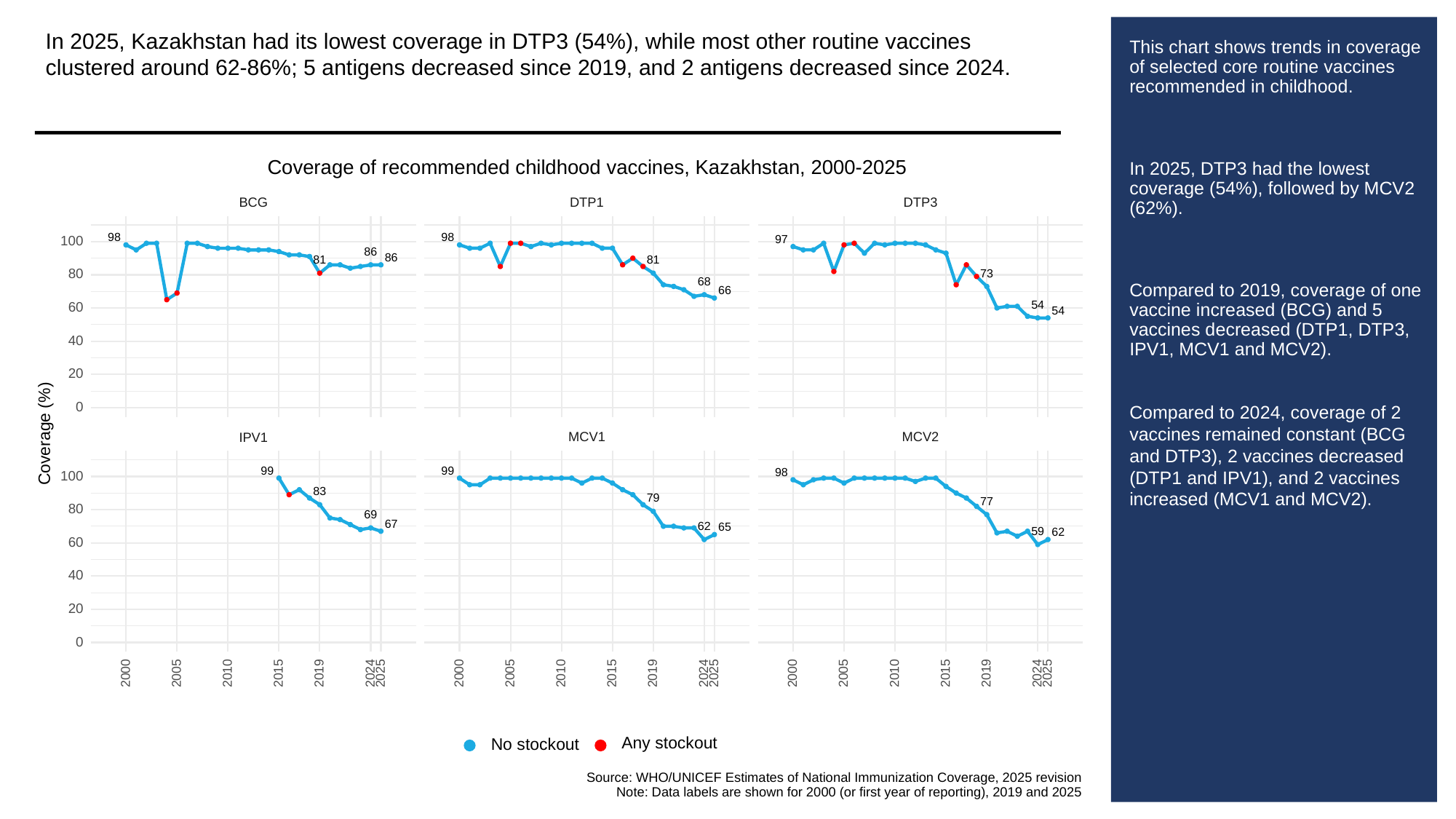

In 2025, Kazakhstan had its lowest coverage in DTP3 (54%), while most other routine vaccines clustered around 62-86%; 5 antigens decreased since 2019, and 2 antigens decreased since 2024.
# This chart shows trends in coverage of selected core routine vaccines recommended in childhood.

In 2025, DTP3 had the lowest coverage (54%), followed by MCV2 (62%).

Compared to 2019, coverage of one vaccine increased (BCG) and 5 vaccines decreased (DTP1, DTP3, IPV1, MCV1 and MCV2).

Compared to 2024, coverage of 2 vaccines remained constant (BCG and DTP3), 2 vaccines decreased (DTP1 and IPV1), and 2 vaccines increased (MCV1 and MCV2).

Coverage of recommended childhood vaccines, Kazakhstan, 2000-2025
BCG
DTP3
DTP1

98
98
97
100

86

86

81
81

73
80

68

66

54
60

54

40

20

0

Coverage (%)
MCV1
MCV2
IPV1

99
99
98
100

83

79

77

80

69

67

62
65

59
62

60

40

20

0

2000
2005
2010
2015
2019
2024
2025
2000
2005
2010
2015
2019
2024
2025
2000
2005
2010
2015
2019
2024
2025
Any stockout
No stockout

Source: WHO/UNICEF Estimates of National Immunization Coverage, 2025 revision
Note: Data labels are shown for 2000 (or first year of reporting), 2019 and 2025